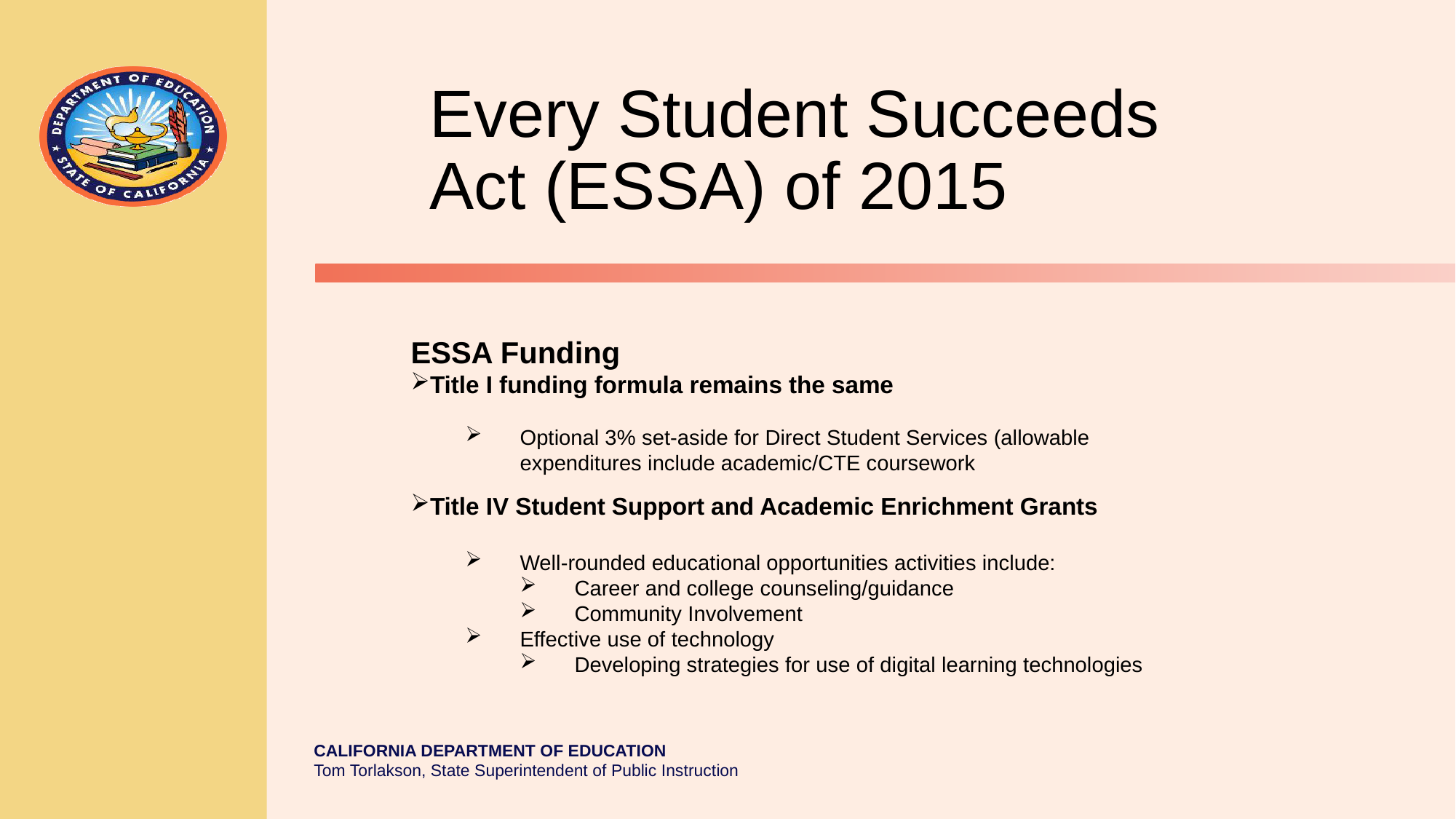

# Every Student Succeeds Act (ESSA) of 2015
ESSA Funding
Title I funding formula remains the same

Optional 3% set-aside for Direct Student Services (allowable expenditures include academic/CTE coursework

Title IV Student Support and Academic Enrichment Grants

Well-rounded educational opportunities activities include:
Career and college counseling/guidance
Community Involvement
Effective use of technology
Developing strategies for use of digital learning technologies